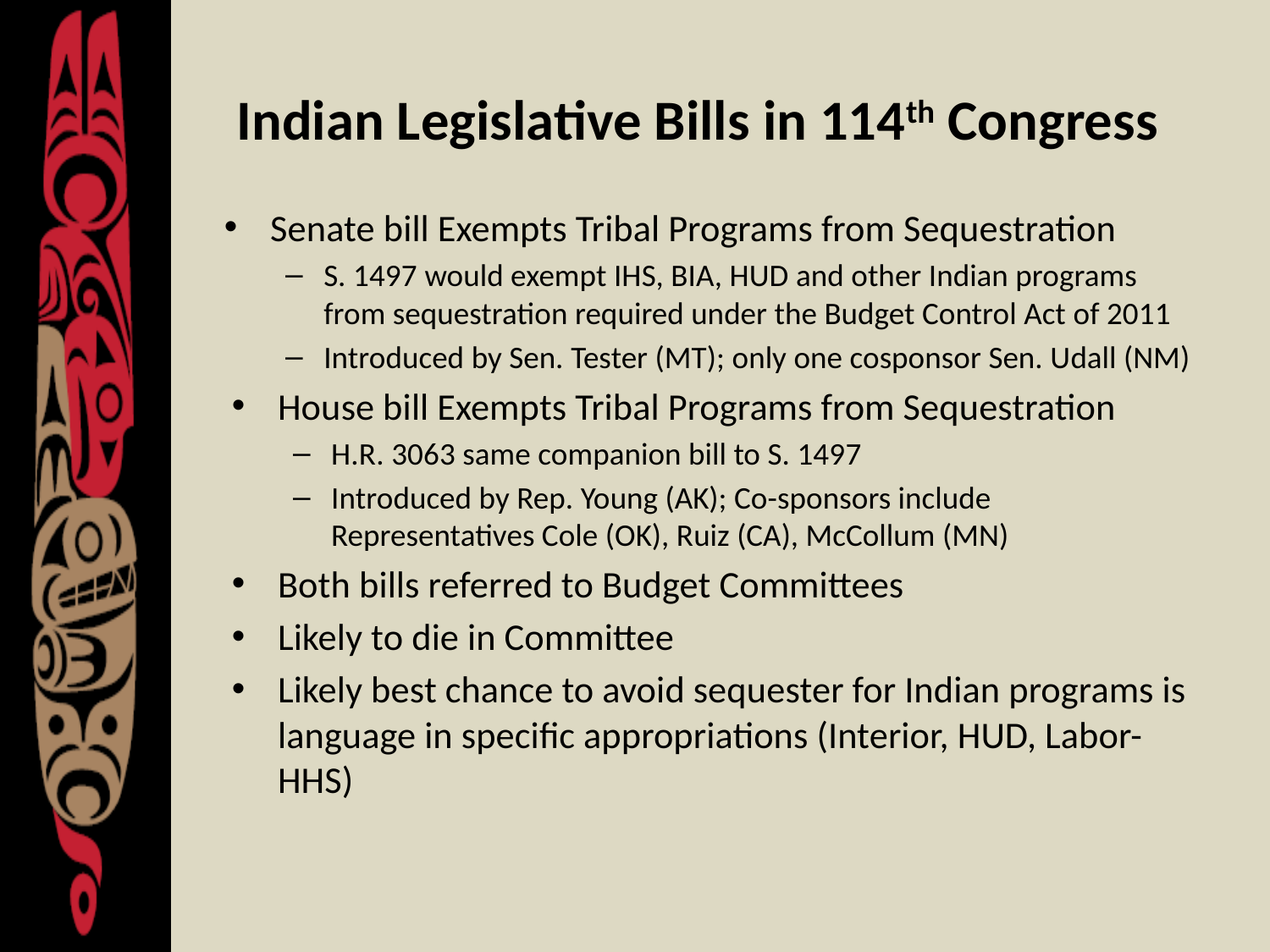

# Indian Legislative Bills in 114th Congress
Senate bill Exempts Tribal Programs from Sequestration
S. 1497 would exempt IHS, BIA, HUD and other Indian programs from sequestration required under the Budget Control Act of 2011
Introduced by Sen. Tester (MT); only one cosponsor Sen. Udall (NM)
House bill Exempts Tribal Programs from Sequestration
H.R. 3063 same companion bill to S. 1497
Introduced by Rep. Young (AK); Co-sponsors include Representatives Cole (OK), Ruiz (CA), McCollum (MN)
Both bills referred to Budget Committees
Likely to die in Committee
Likely best chance to avoid sequester for Indian programs is language in specific appropriations (Interior, HUD, Labor-HHS)